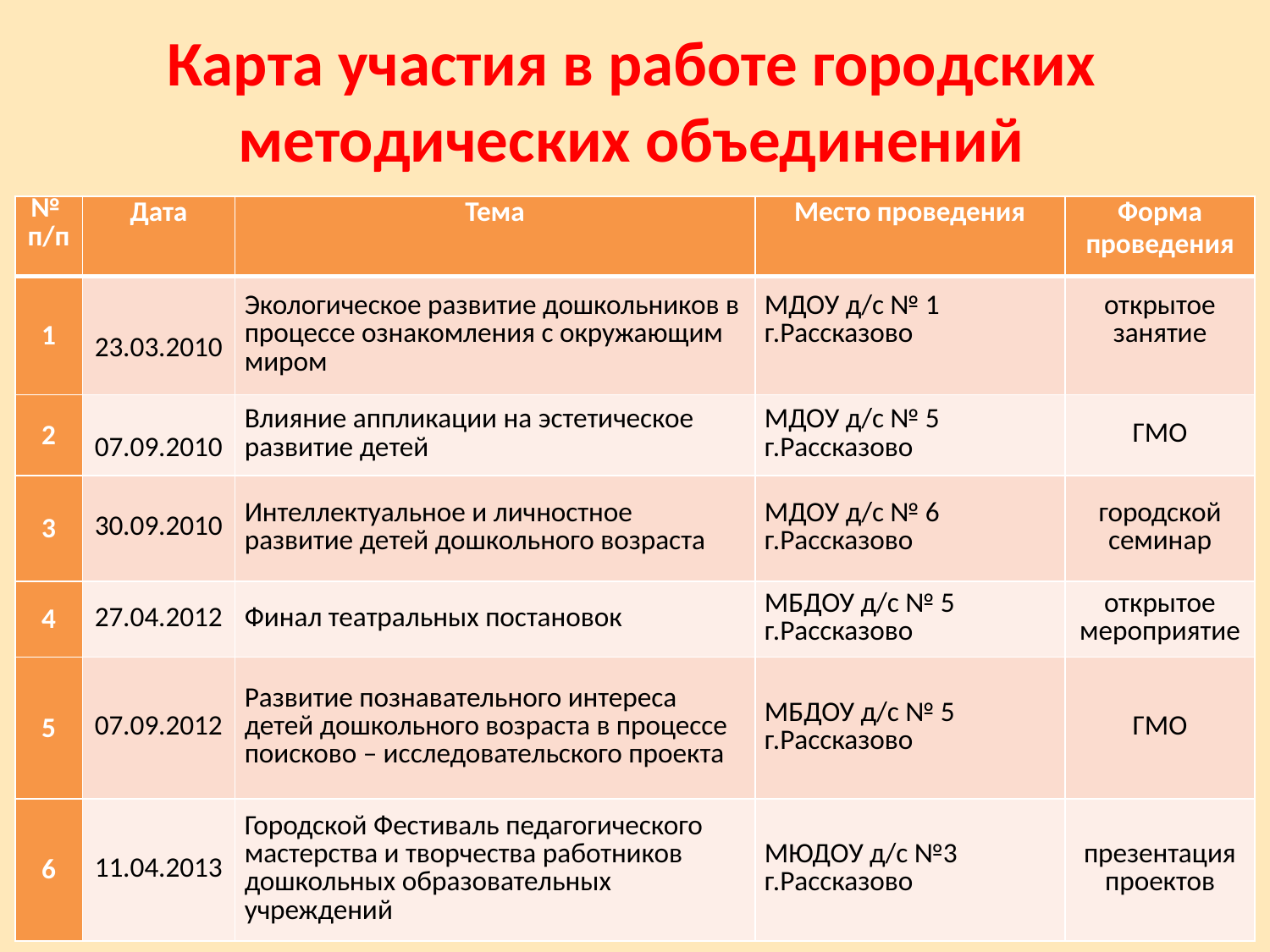

Карта участия в работе городских
методических объединений
| № п/п | Дата | Тема | Место проведения | Форма проведения |
| --- | --- | --- | --- | --- |
| 1 | 23.03.2010 | Экологическое развитие дошкольников в процессе ознакомления с окружающим миром | МДОУ д/с № 1 г.Рассказово | открытое занятие |
| 2 | 07.09.2010 | Влияние аппликации на эстетическое развитие детей | МДОУ д/с № 5 г.Рассказово | ГМО |
| 3 | 30.09.2010 | Интеллектуальное и личностное развитие детей дошкольного возраста | МДОУ д/с № 6 г.Рассказово | городской семинар |
| 4 | 27.04.2012 | Финал театральных постановок | МБДОУ д/с № 5 г.Рассказово | открытое мероприятие |
| 5 | 07.09.2012 | Развитие познавательного интереса детей дошкольного возраста в процессе поисково – исследовательского проекта | МБДОУ д/с № 5 г.Рассказово | ГМО |
| 6 | 11.04.2013 | Городской Фестиваль педагогического мастерства и творчества работников дошкольных образовательных учреждений | МЮДОУ д/с №3 г.Рассказово | презентация проектов |